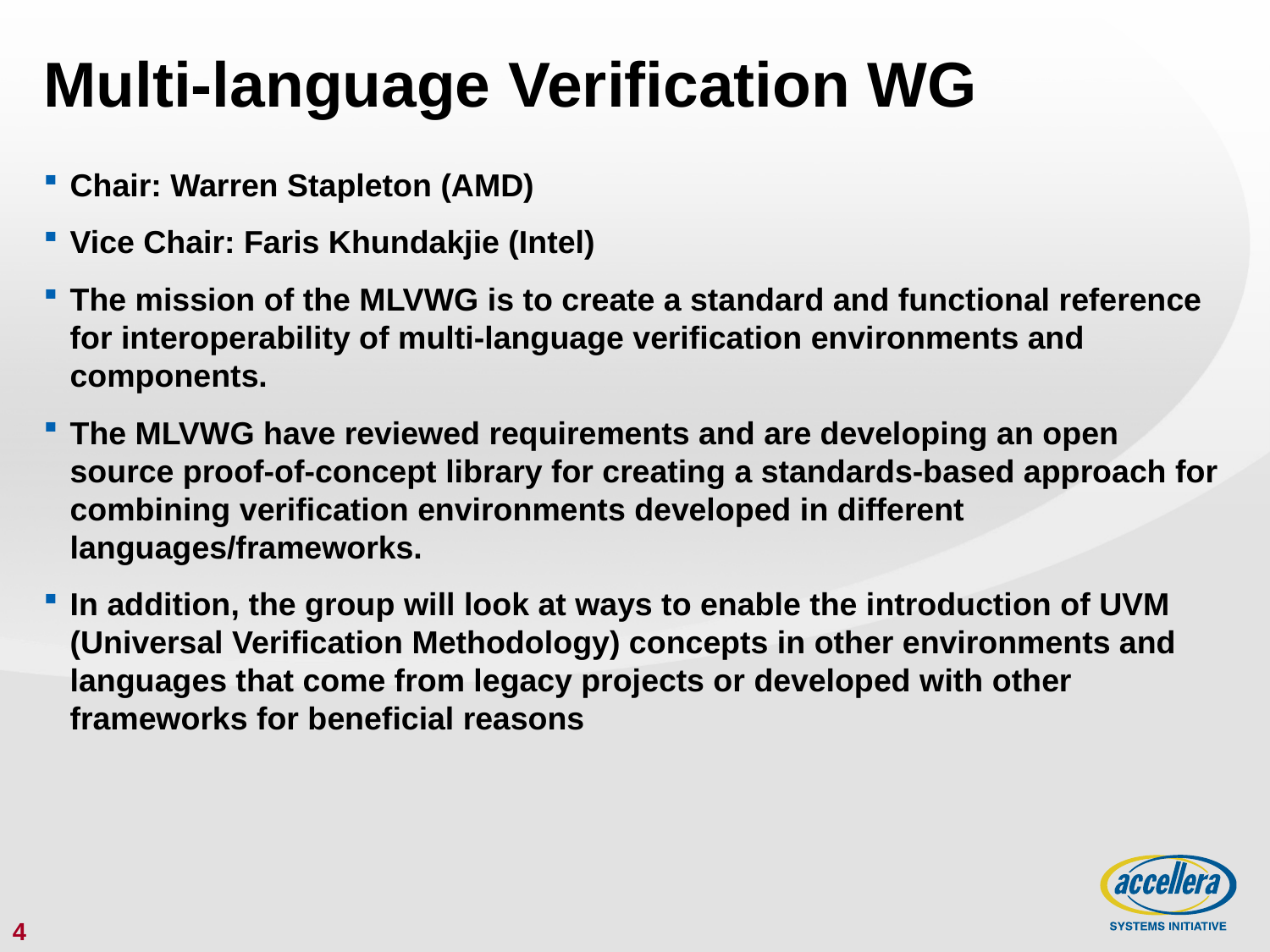

# Multi-language Verification WG
Chair: Warren Stapleton (AMD)
Vice Chair: Faris Khundakjie (Intel)
The mission of the MLVWG is to create a standard and functional reference for interoperability of multi-language verification environments and components.
The MLVWG have reviewed requirements and are developing an open source proof-of-concept library for creating a standards-based approach for combining verification environments developed in different languages/frameworks.
In addition, the group will look at ways to enable the introduction of UVM (Universal Verification Methodology) concepts in other environments and languages that come from legacy projects or developed with other frameworks for beneficial reasons
4